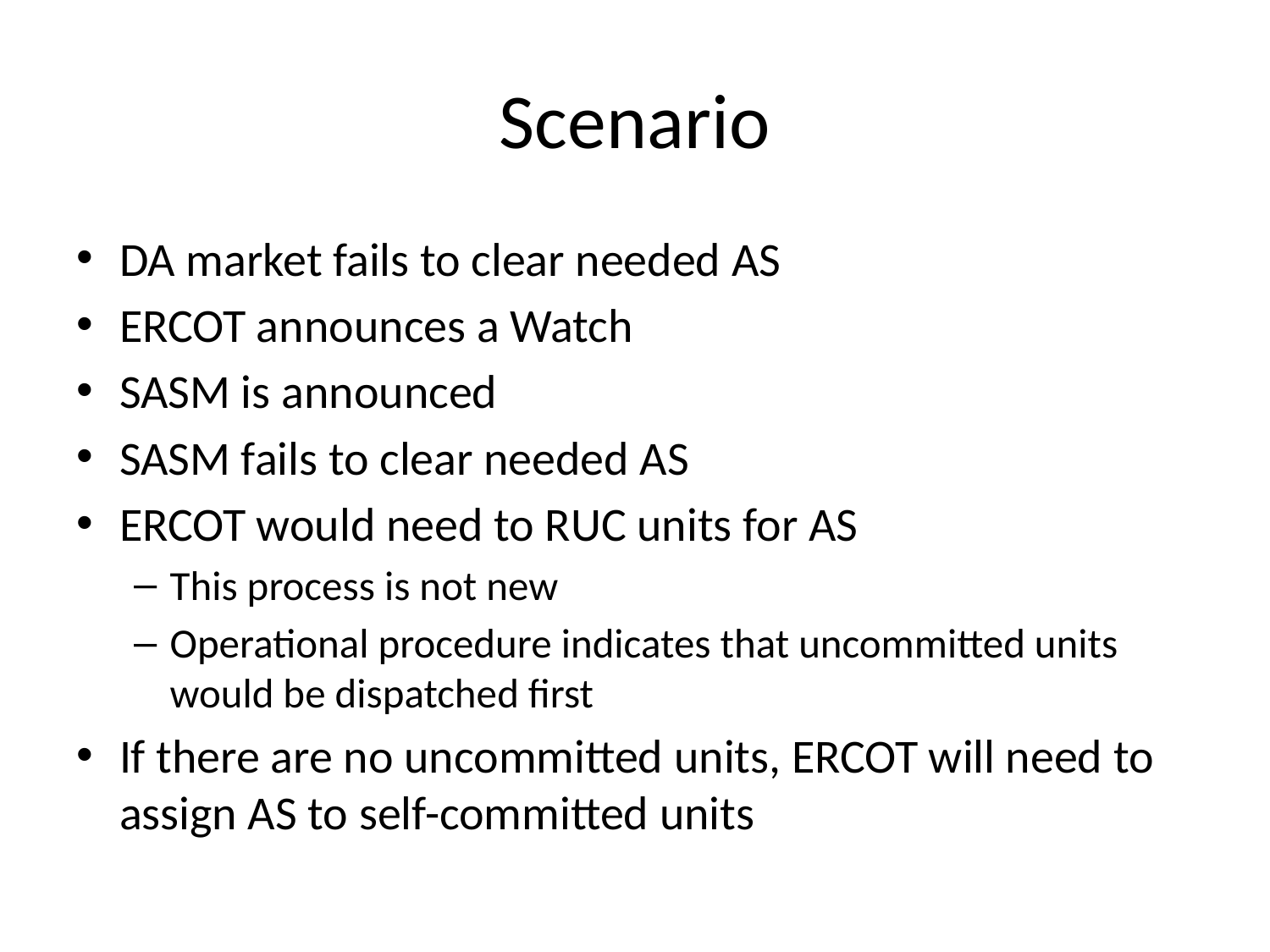

# Scenario
DA market fails to clear needed AS
ERCOT announces a Watch
SASM is announced
SASM fails to clear needed AS
ERCOT would need to RUC units for AS
This process is not new
Operational procedure indicates that uncommitted units would be dispatched first
If there are no uncommitted units, ERCOT will need to assign AS to self-committed units